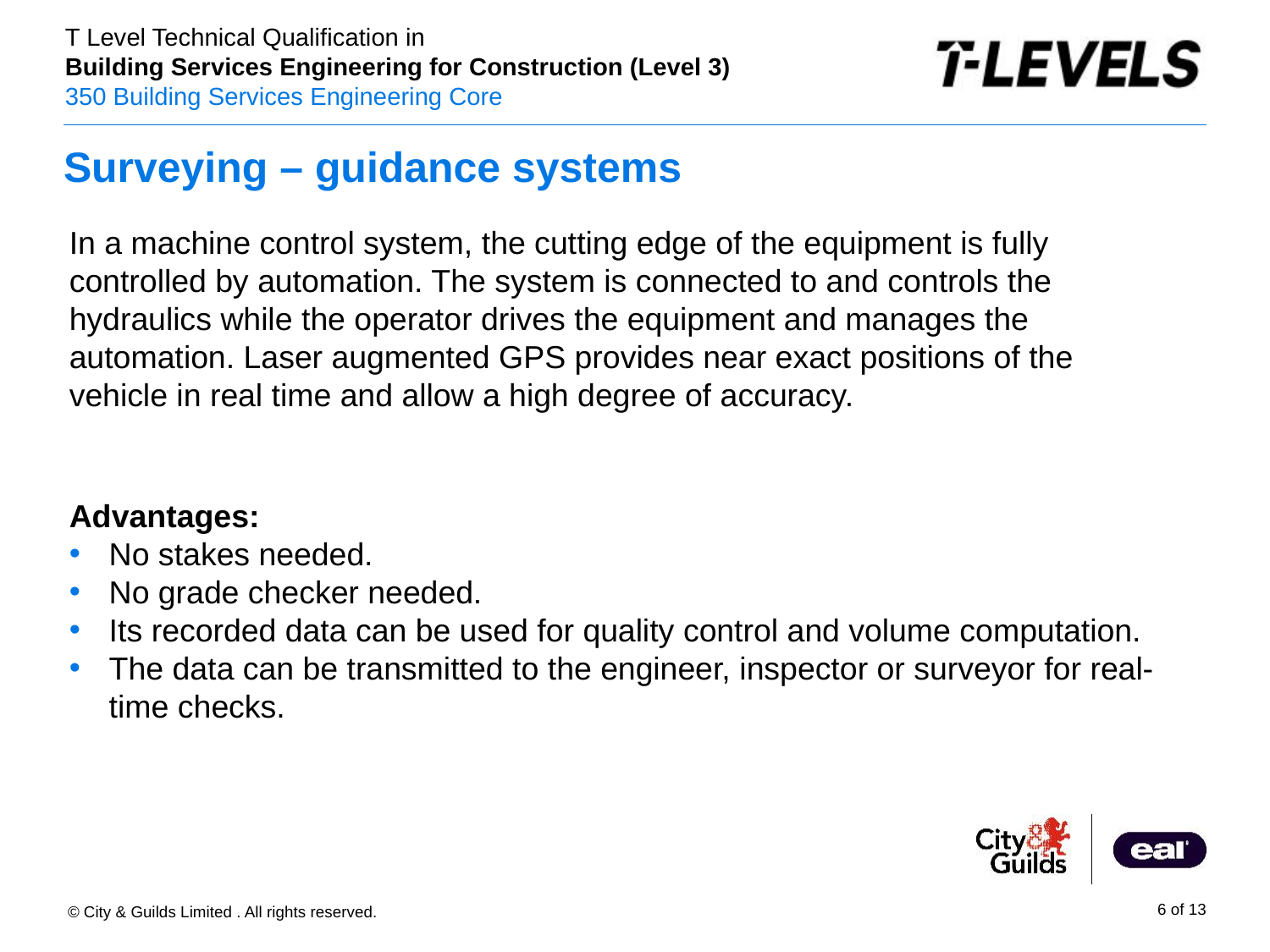

# Surveying – guidance systems
In a machine control system, the cutting edge of the equipment is fully controlled by automation. The system is connected to and controls the hydraulics while the operator drives the equipment and manages the automation. Laser augmented GPS provides near exact positions of the vehicle in real time and allow a high degree of accuracy.

Advantages:
No stakes needed.
No grade checker needed.
Its recorded data can be used for quality control and volume computation.
The data can be transmitted to the engineer, inspector or surveyor for real-time checks.